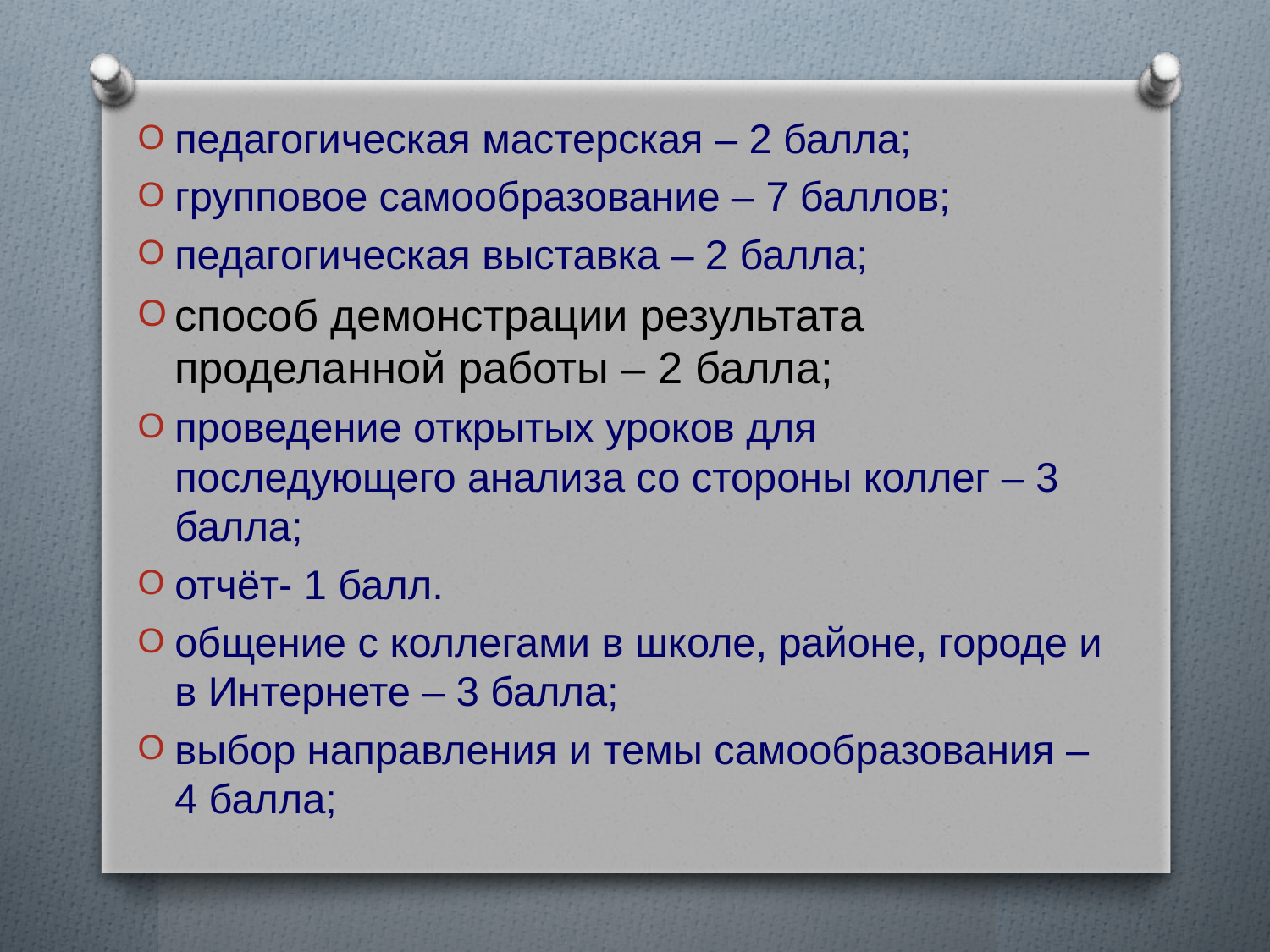

педагогическая мастерская – 2 балла;
групповое самообразование – 7 баллов;
педагогическая выставка – 2 балла;
способ демонстрации результата проделанной работы – 2 балла;
проведение открытых уроков для последующего анализа со стороны коллег – 3 балла;
отчёт- 1 балл.
общение с коллегами в школе, районе, городе и в Интернете – 3 балла;
выбор направления и темы самообразования – 4 балла;